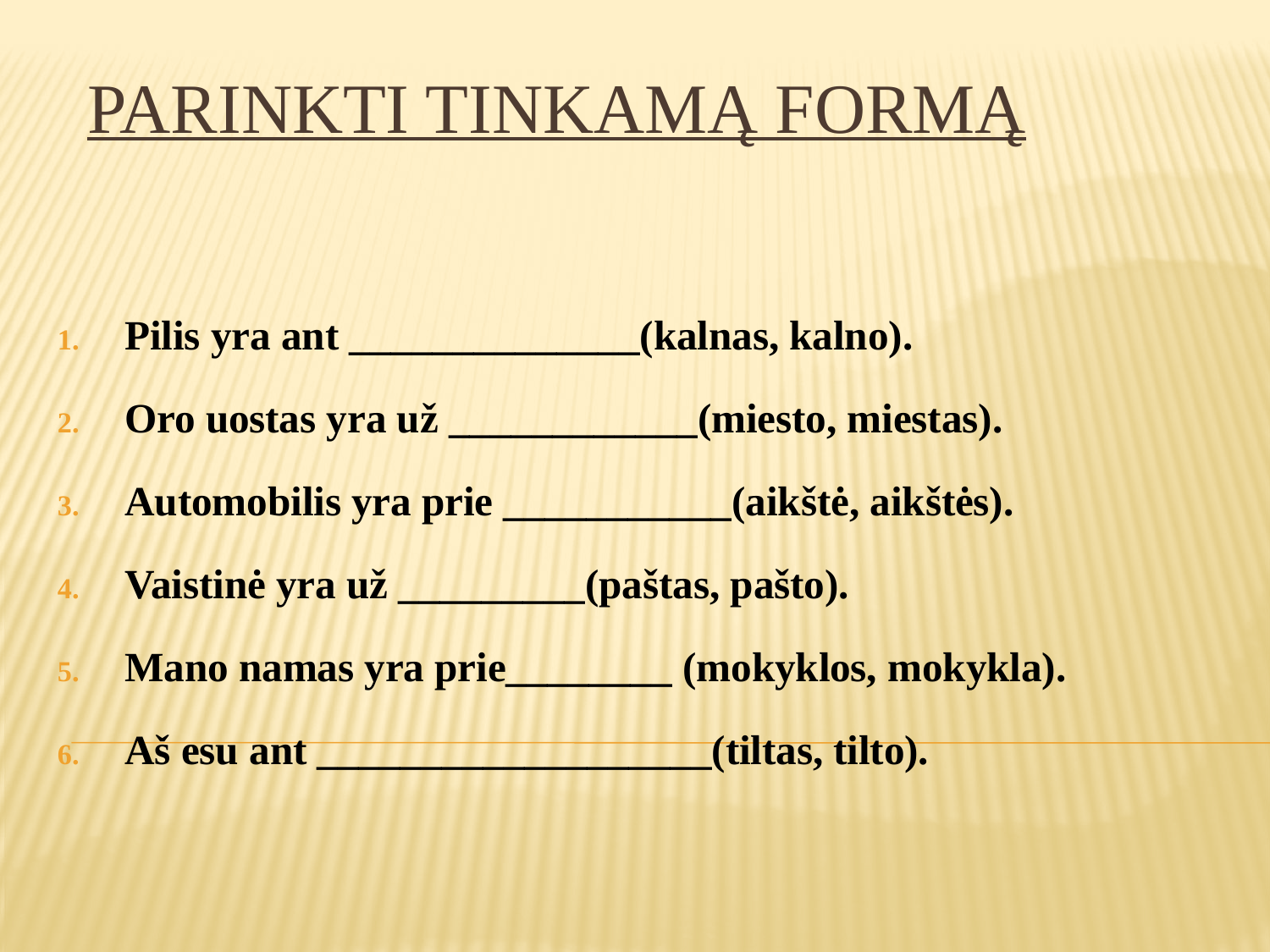

# Parinkti tinkamą formą

Pilis yra ant ______________(kalnas, kalno).
Oro uostas yra už ____________(miesto, miestas).
Automobilis yra prie ___________(aikštė, aikštės).
Vaistinė yra už _________(paštas, pašto).
Mano namas yra prie________ (mokyklos, mokykla).
Aš esu ant ___________________(tiltas, tilto).